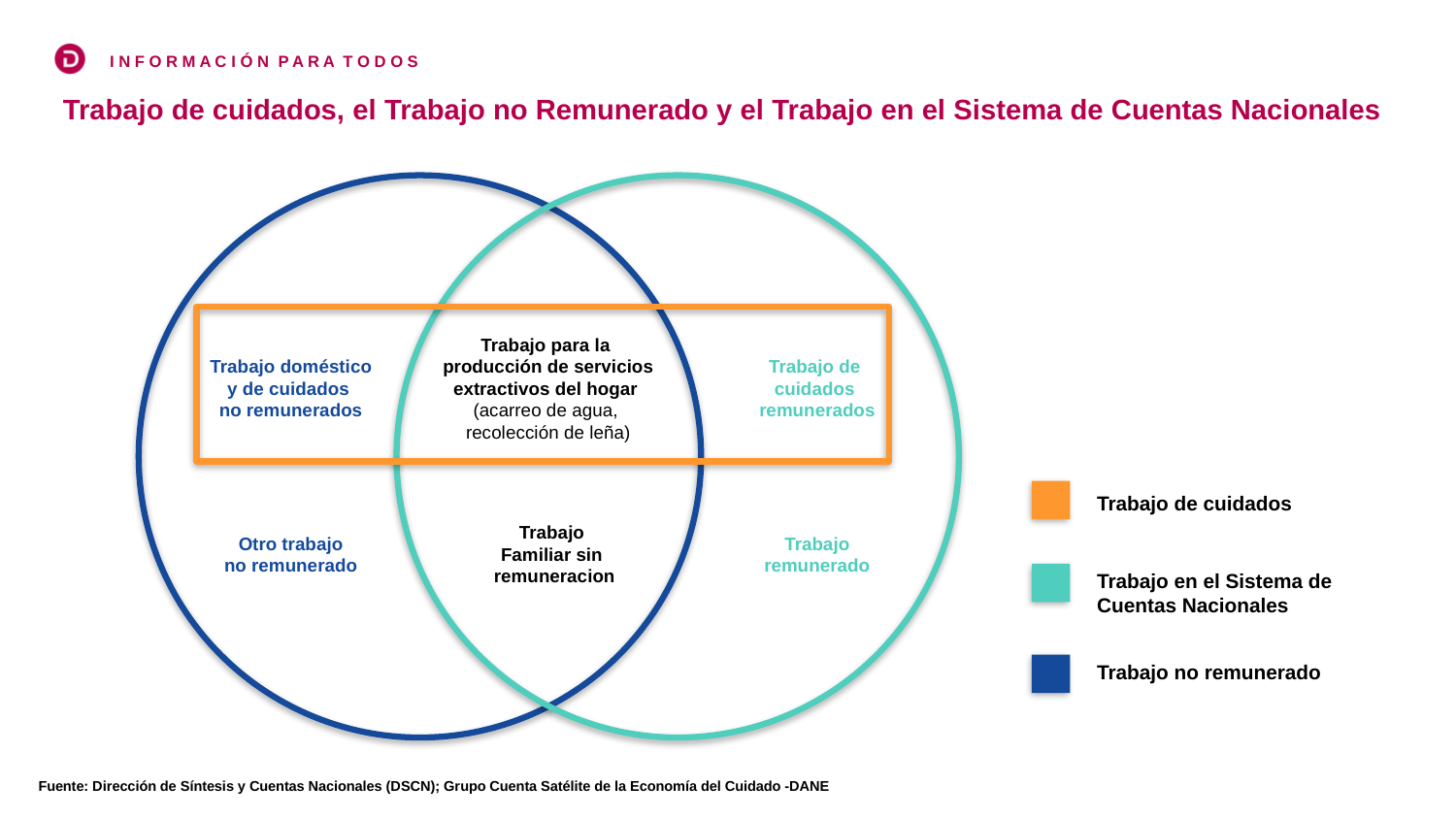

Trabajo de cuidados, el Trabajo no Remunerado y el Trabajo en el Sistema de Cuentas Nacionales

Trabajo para la
 producción de servicios extractivos del hogar
(acarreo de agua,
 recolección de leña)
Trabajo doméstico
y de cuidados
no remunerados
Trabajo de
cuidados
remunerados
Trabajo
Familiar sin
 remuneracion
Otro trabajo
no remunerado
Trabajo
remunerado

Trabajo de cuidados
Trabajo en el Sistema de Cuentas Nacionales

Trabajo no remunerado

Fuente: Dirección de Síntesis y Cuentas Nacionales (DSCN); Grupo Cuenta Satélite de la Economía del Cuidado -DANE